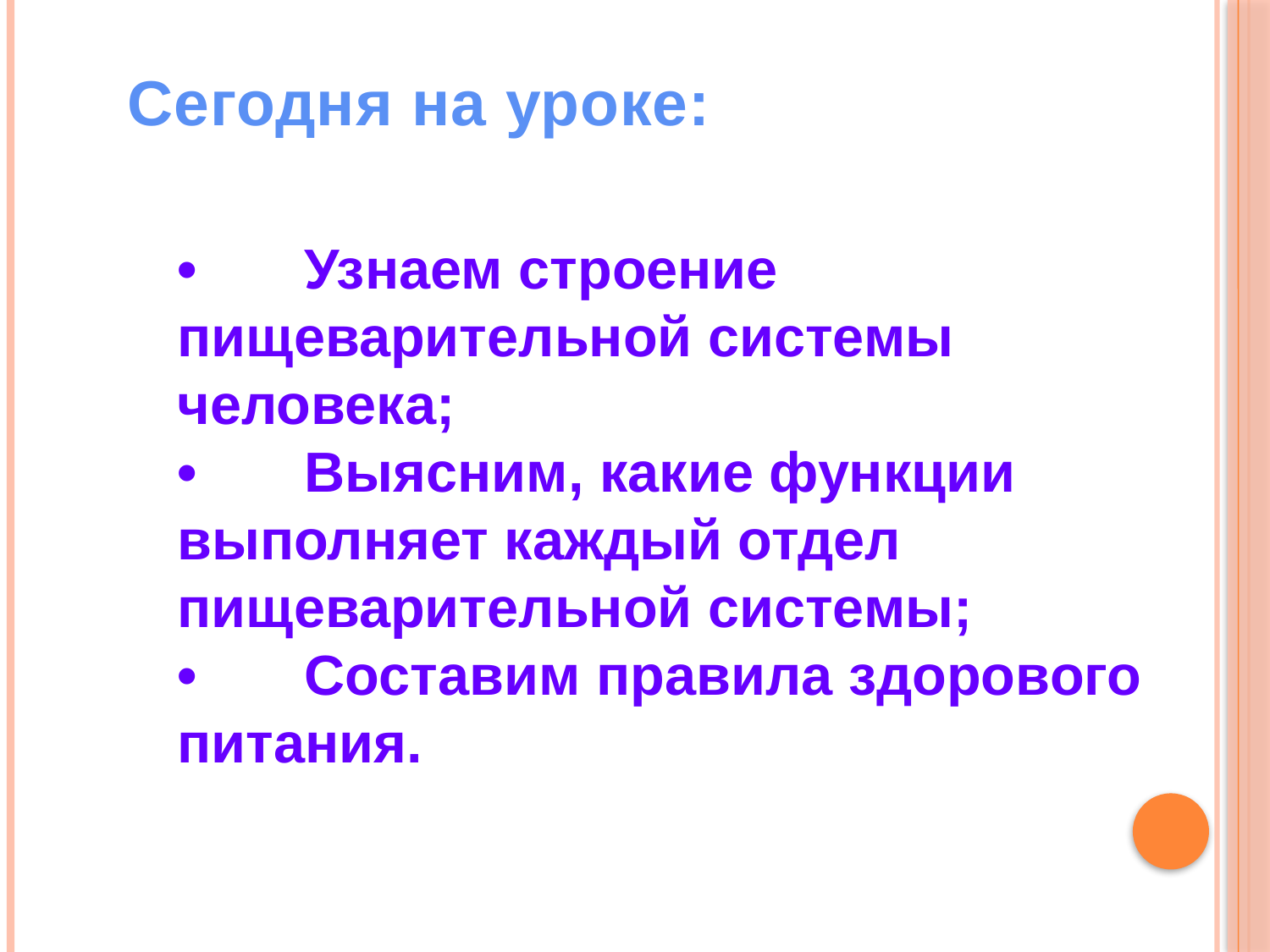

Сегодня на уроке:

•	Узнаем строение пищеварительной системы человека;
•	Выясним, какие функции выполняет каждый отдел пищеварительной системы;
•	Составим правила здорового питания.